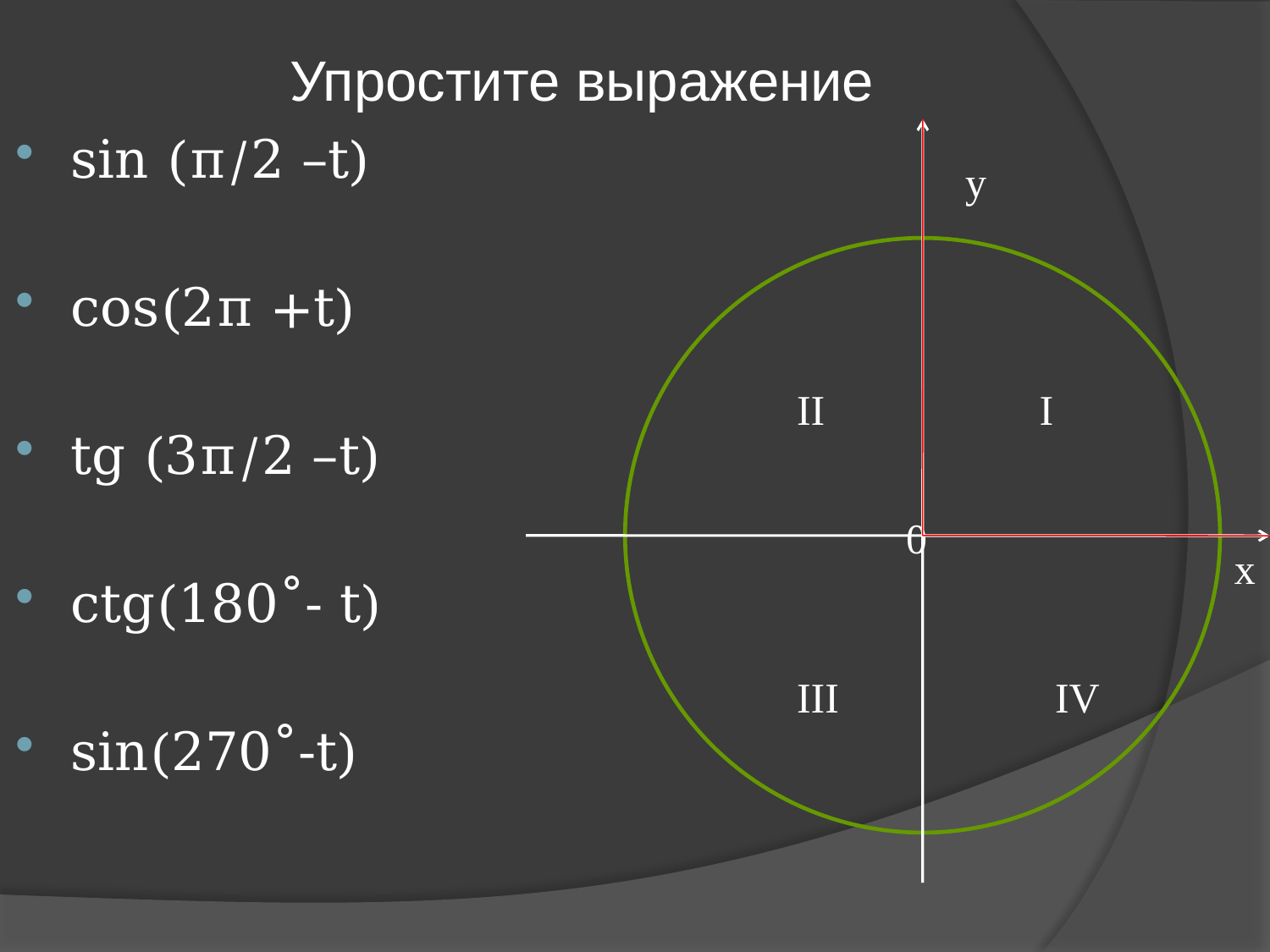

# Упростите выражение
sin (π/2 –t)

cos(2π +t)

tg (3π/2 –t)

ctg(180˚- t)

sin(270˚-t)
y

I
II
0
x
III
IV